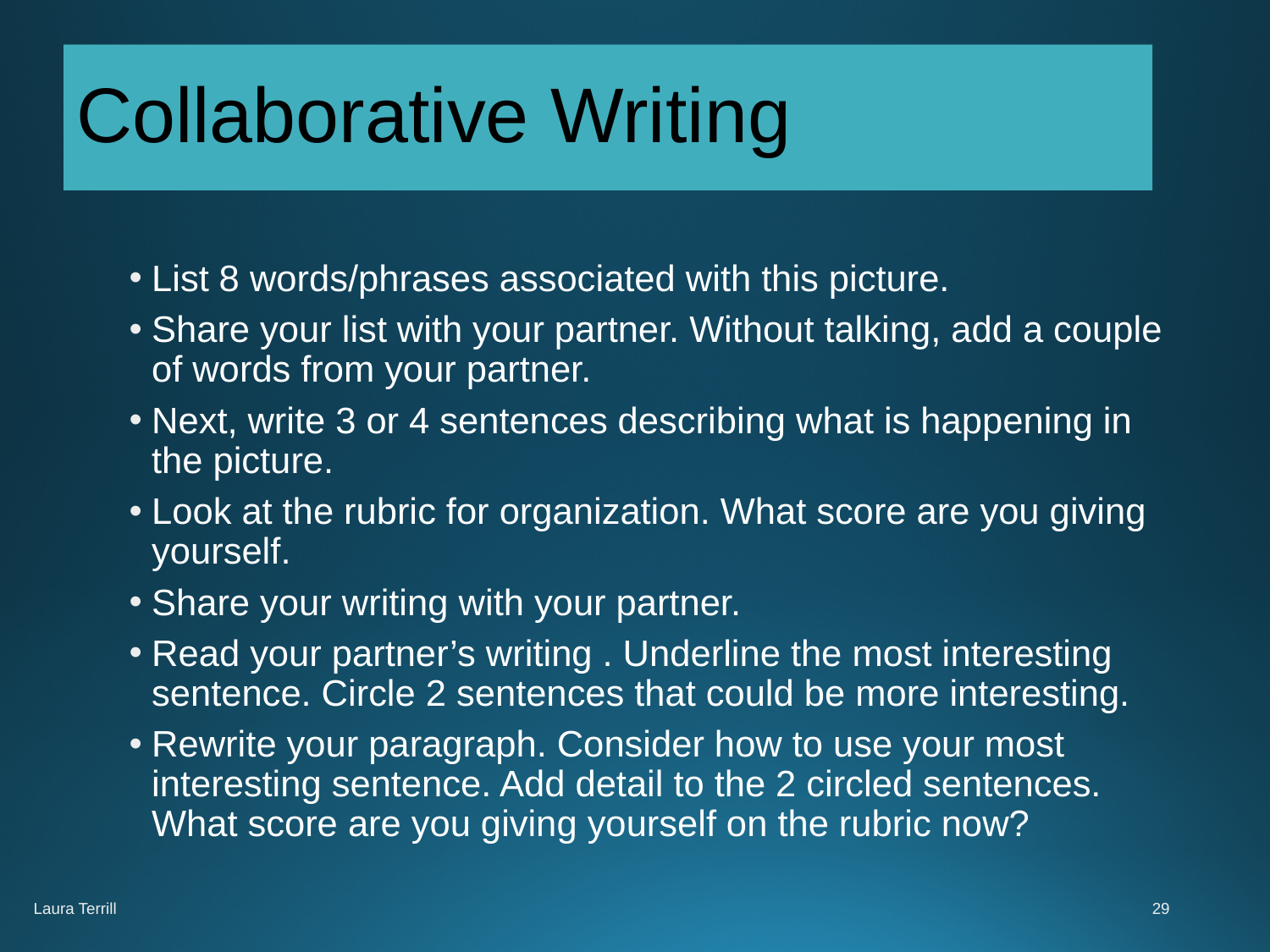

# Collaborative Writing
List 8 words/phrases associated with this picture.
Share your list with your partner. Without talking, add a couple of words from your partner.
Next, write 3 or 4 sentences describing what is happening in the picture.
Look at the rubric for organization. What score are you giving yourself.
Share your writing with your partner.
Read your partner’s writing . Underline the most interesting sentence. Circle 2 sentences that could be more interesting.
Rewrite your paragraph. Consider how to use your most interesting sentence. Add detail to the 2 circled sentences. What score are you giving yourself on the rubric now?

Laura Terrill
29